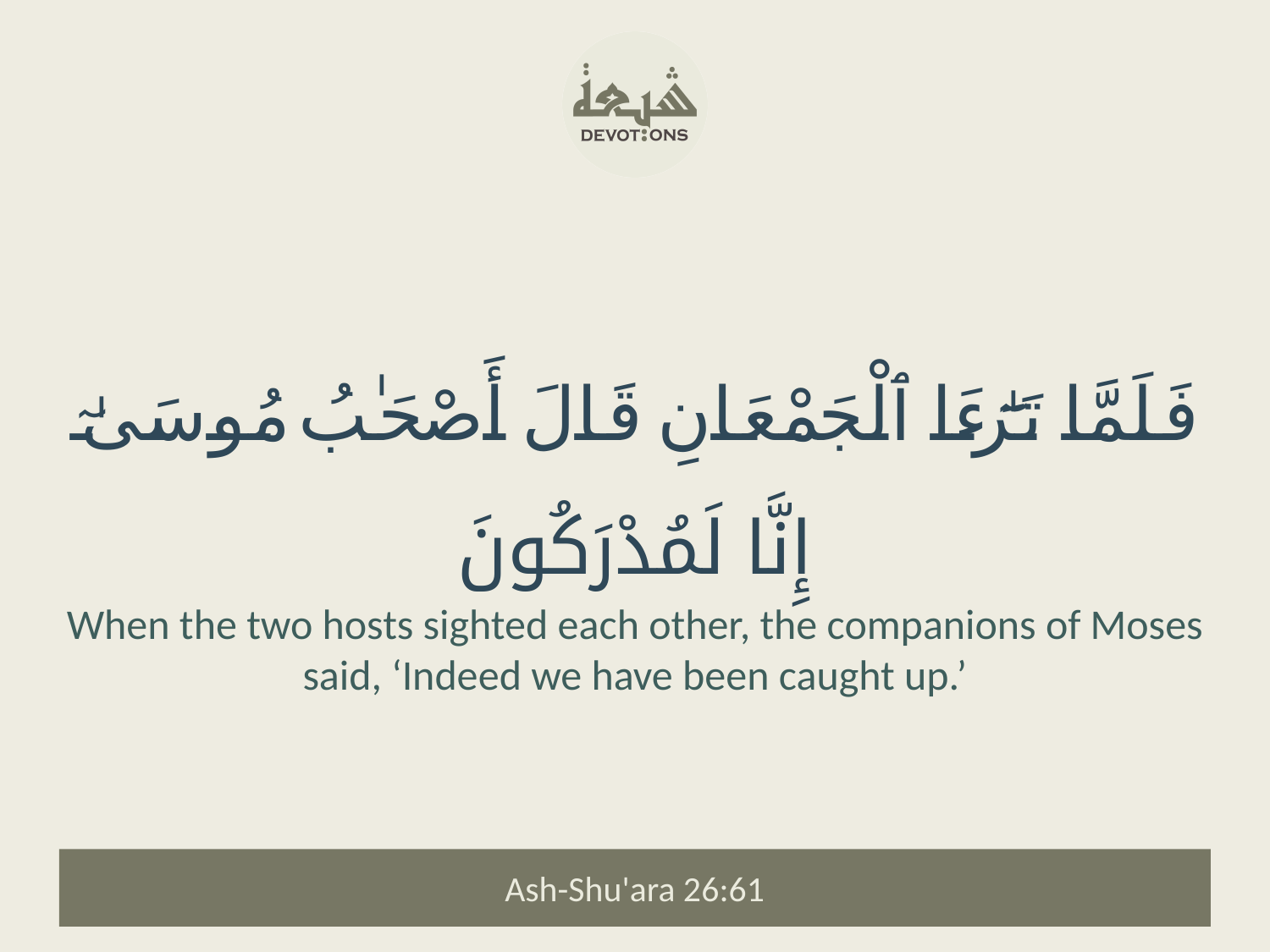

فَلَمَّا تَرَٰٓءَا ٱلْجَمْعَانِ قَالَ أَصْحَـٰبُ مُوسَىٰٓ إِنَّا لَمُدْرَكُونَ
When the two hosts sighted each other, the companions of Moses said, ‘Indeed we have been caught up.’
Ash-Shu'ara 26:61